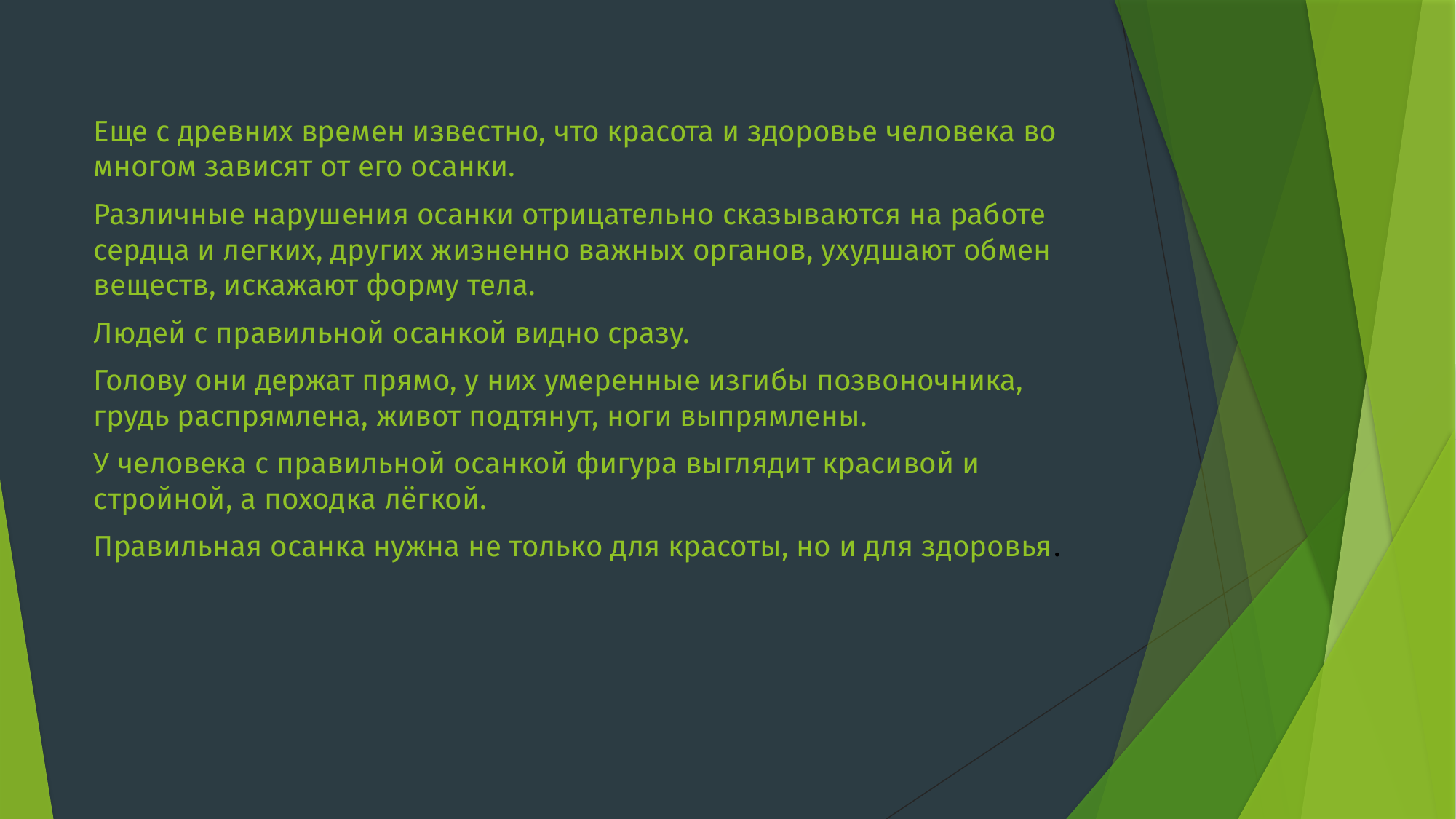

Еще с древних времен известно, что красота и здоровье человека во многом зависят от его осанки.
Различные нарушения осанки отрицательно сказываются на работе сердца и легких, других жизненно важных органов, ухудшают обмен веществ, искажают форму тела.
Людей с правильной осанкой видно сразу.
Голову они держат прямо, у них умеренные изгибы позвоночника, грудь распрямлена, живот подтянут, ноги выпрямлены.
У человека с правильной осанкой фигура выглядит красивой и стройной, а походка лёгкой.
Правильная осанка нужна не только для красоты, но и для здоровья.